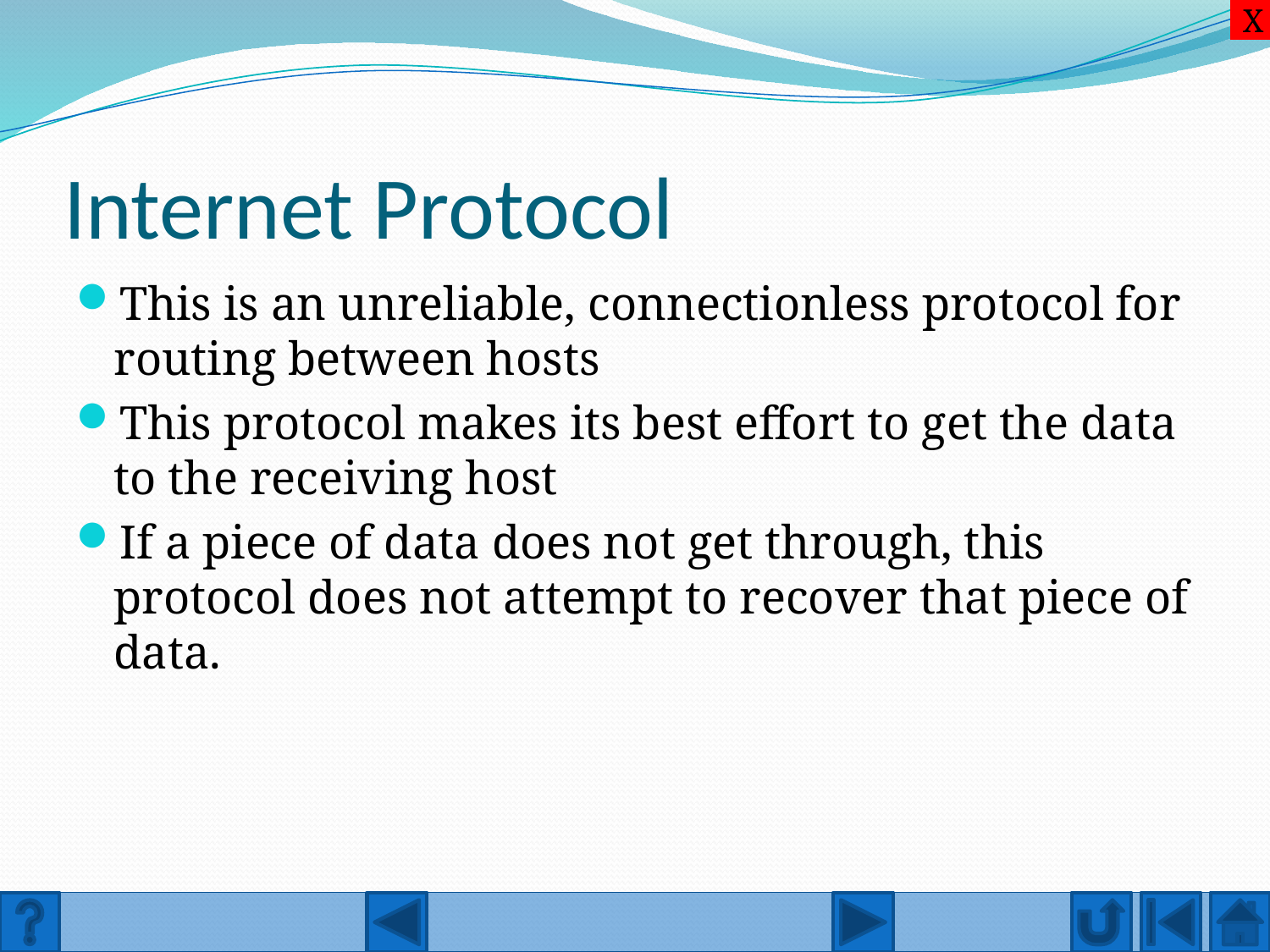

X
# Internet Protocol
This is an unreliable, connectionless protocol for routing between hosts
This protocol makes its best effort to get the data to the receiving host
If a piece of data does not get through, this protocol does not attempt to recover that piece of data.